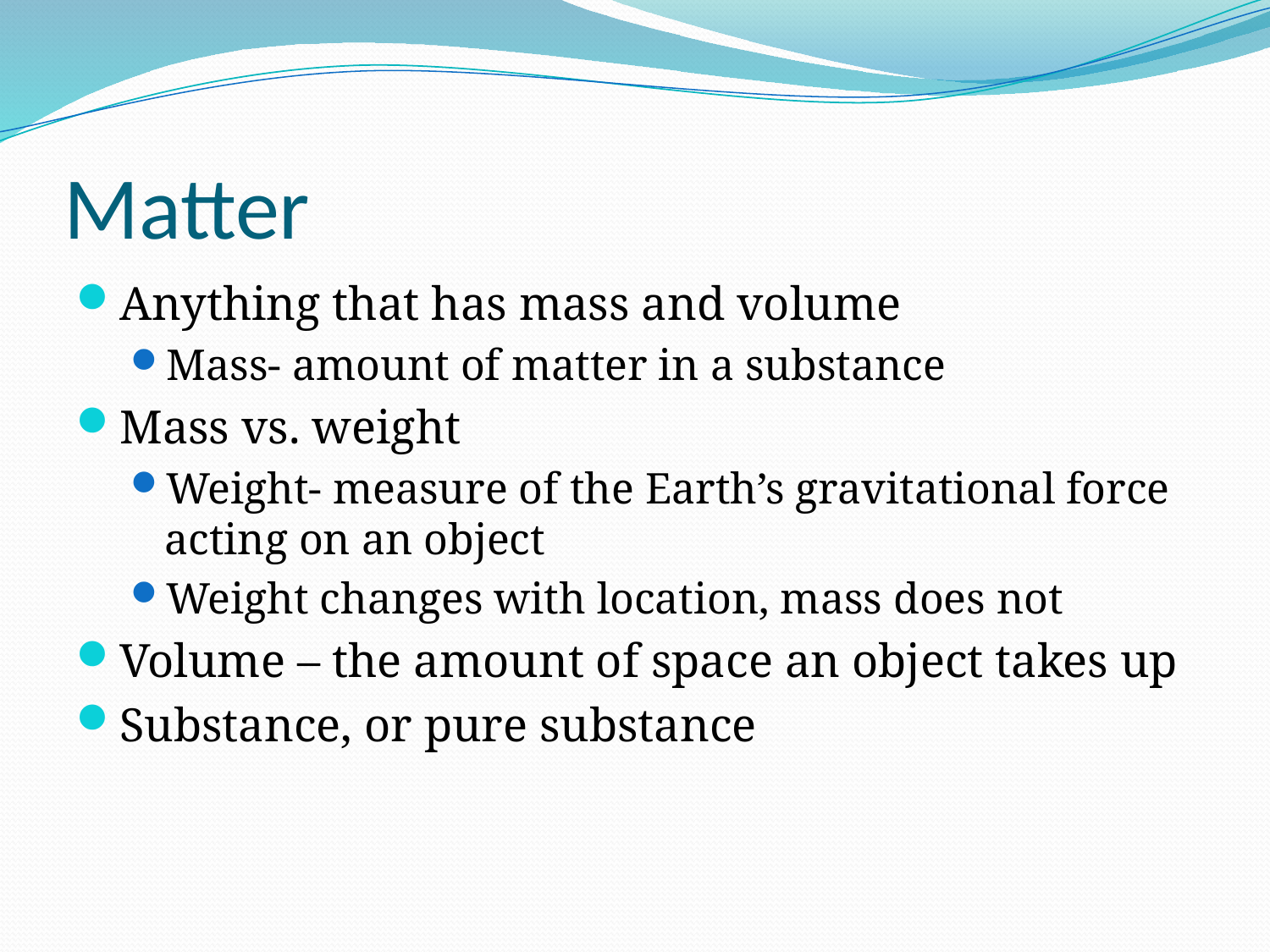

# Matter
Anything that has mass and volume
Mass- amount of matter in a substance
Mass vs. weight
Weight- measure of the Earth’s gravitational force acting on an object
Weight changes with location, mass does not
Volume – the amount of space an object takes up
Substance, or pure substance